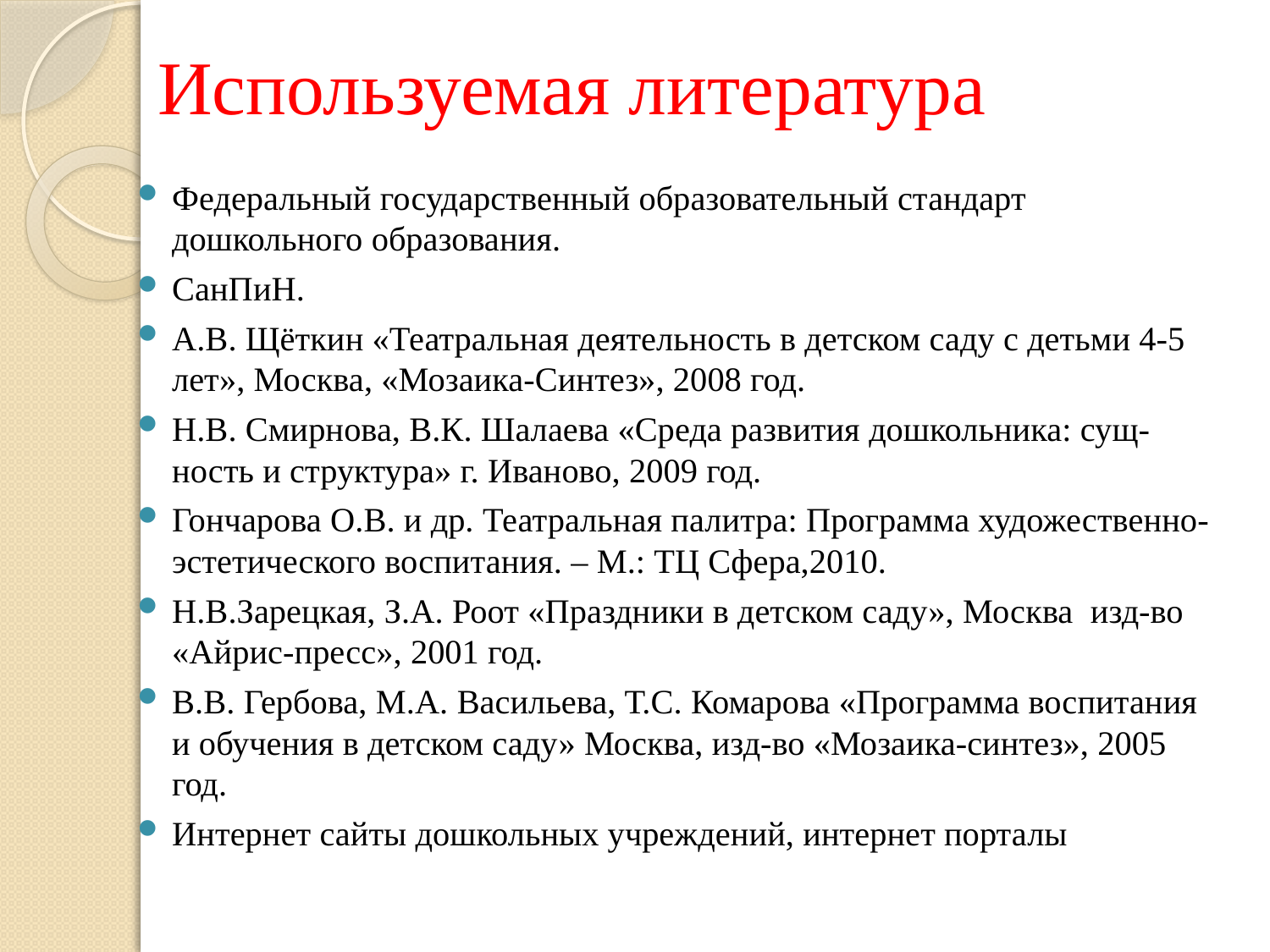

# Используемая литература

Федеральный государственный образовательный стандарт дошкольного образования.
СанПиН.
А.В. Щёткин «Театральная деятельность в детском саду с детьми 4-5 лет», Москва, «Мозаика-Синтез», 2008 год.
Н.В. Смирнова, В.К. Шалаева «Среда развития дошкольника: сущ-ность и структура» г. Иваново, 2009 год.
Гончарова О.В. и др. Театральная палитра: Программа художественно-эстетического воспитания. – М.: ТЦ Сфера,2010.
Н.В.Зарецкая, З.А. Роот «Праздники в детском саду», Москва  изд-во «Айрис-пресс», 2001 год.
В.В. Гербова, М.А. Васильева, Т.С. Комарова «Программа воспитания и обучения в детском саду» Москва, изд-во «Мозаика-синтез», 2005 год.
Интернет сайты дошкольных учреждений, интернет порталы